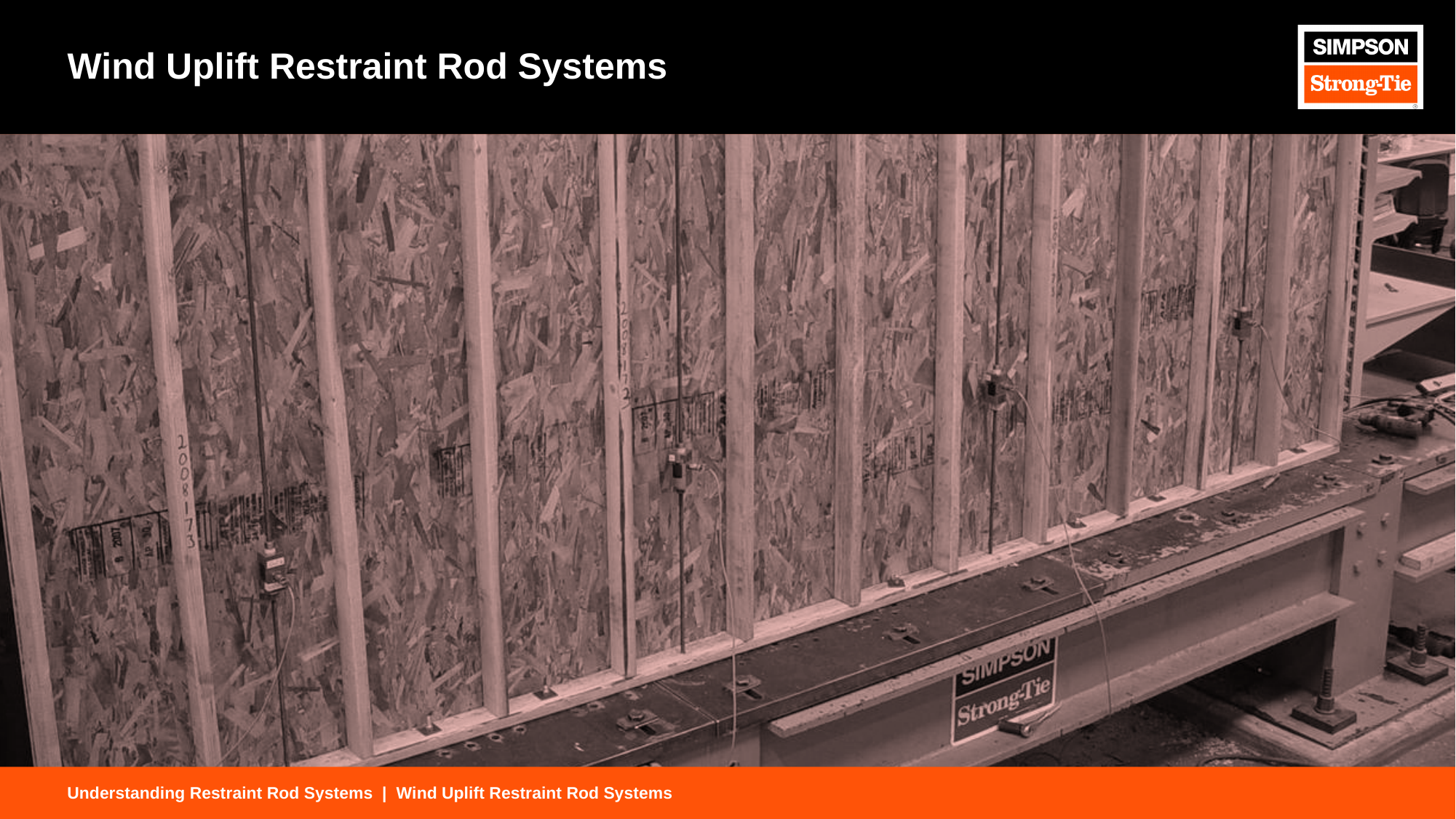

# Wind Uplift Restraint Rod Systems
Understanding Restraint Rod Systems  |  Wind Uplift Restraint Rod Systems